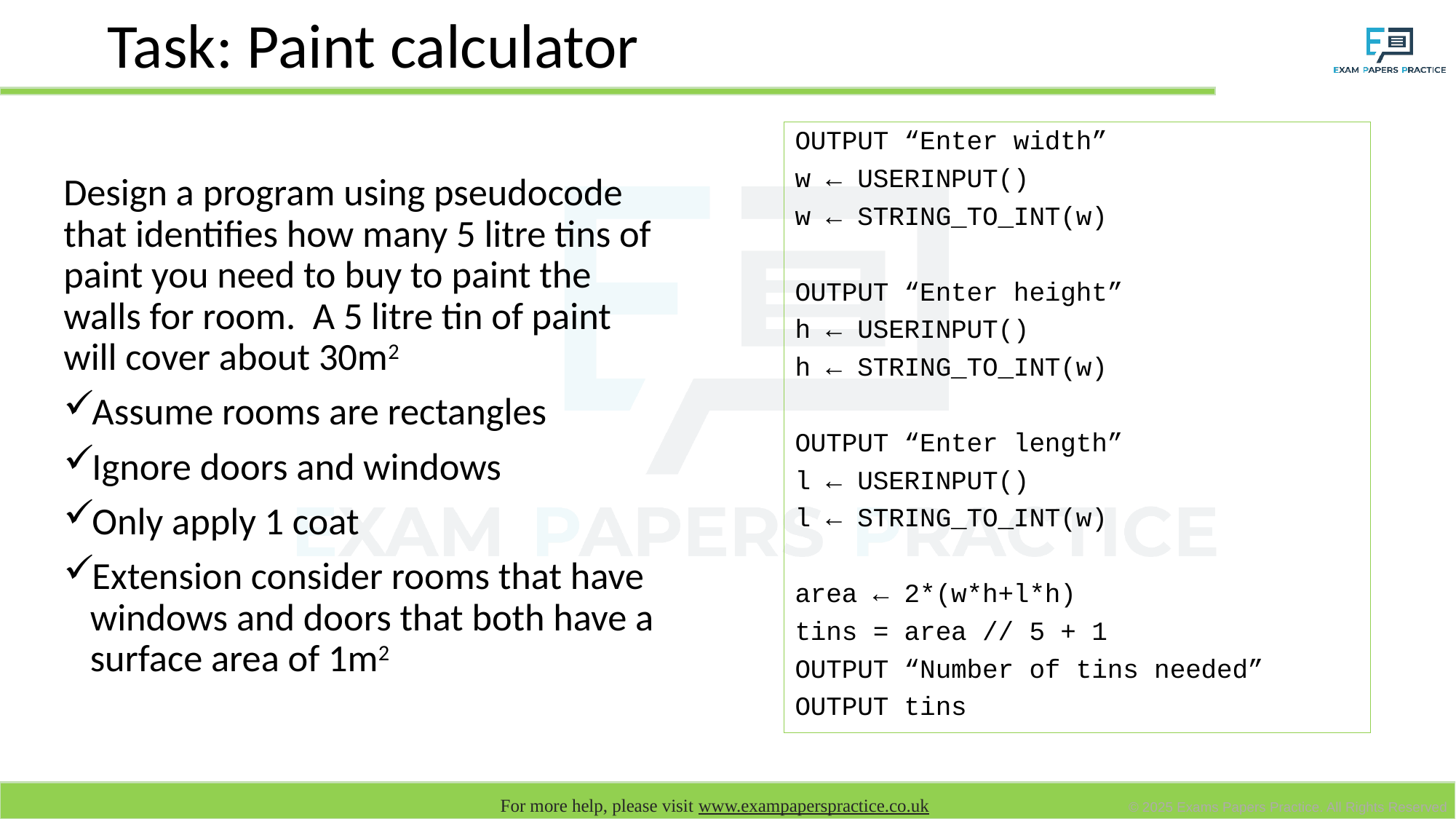

# Task: Paint calculator
OUTPUT “Enter width”
w ← USERINPUT()
w ← STRING_TO_INT(w)

OUTPUT “Enter height”
h ← USERINPUT()
h ← STRING_TO_INT(w)

OUTPUT “Enter length”
l ← USERINPUT()
l ← STRING_TO_INT(w)

area ← 2*(w*h+l*h)
tins = area // 5 + 1
OUTPUT “Number of tins needed”
OUTPUT tins

Design a program using pseudocode that identifies how many 5 litre tins of paint you need to buy to paint the walls for room.  A 5 litre tin of paint will cover about 30m2
Assume rooms are rectangles
Ignore doors and windows
Only apply 1 coat
Extension consider rooms that have windows and doors that both have a surface area of 1m2